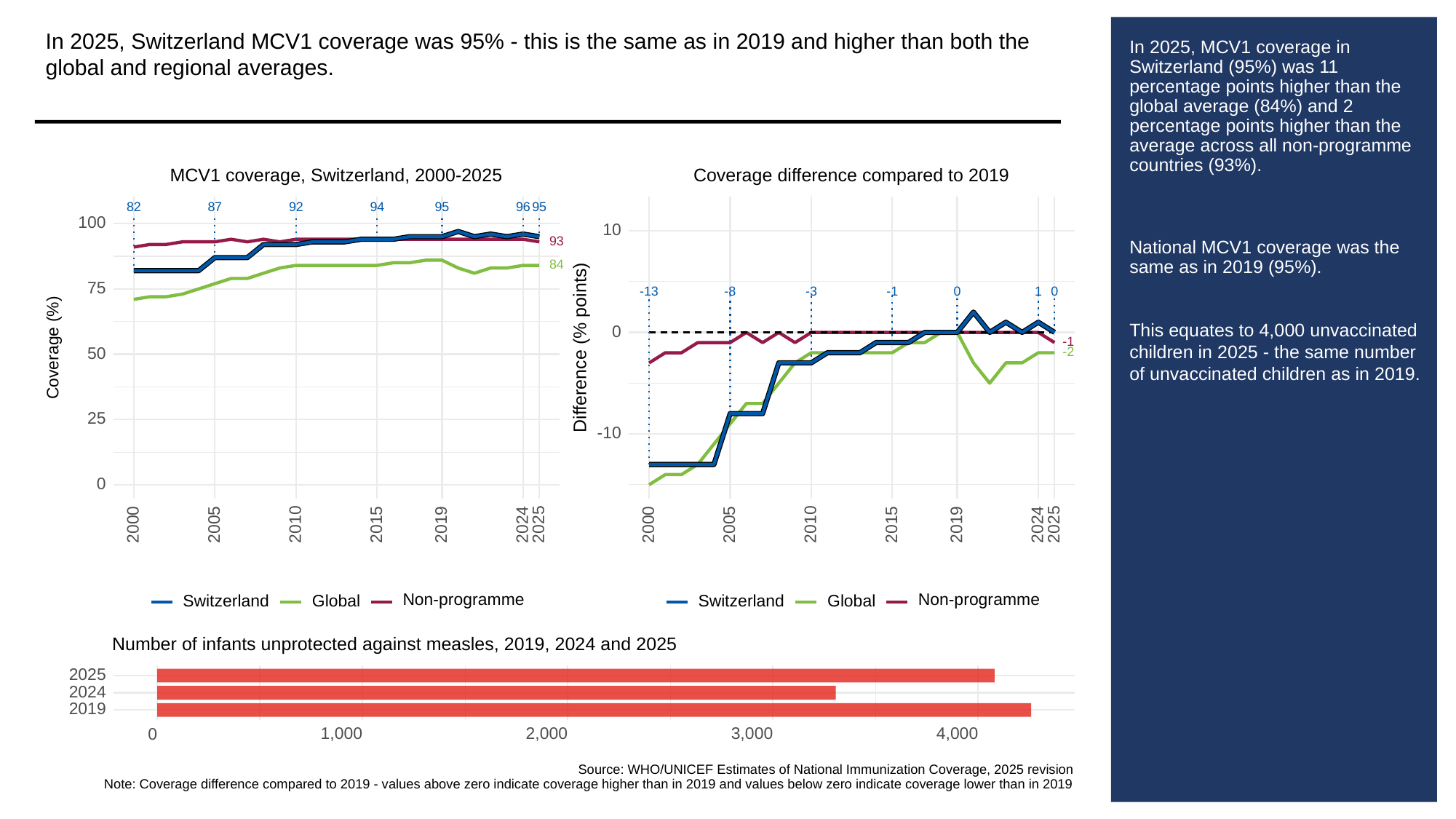

In 2025, Switzerland MCV1 coverage was 95% - this is the same as in 2019 and higher than both the global and regional averages.
# In 2025, MCV1 coverage in Switzerland (95%) was 11 percentage points higher than the global average (84%) and 2 percentage points higher than the average across all non-programme countries (93%).

National MCV1 coverage was the same as in 2019 (95%).

This equates to 4,000 unvaccinated children in 2025 - the same number of unvaccinated children as in 2019.

MCV1 coverage, Switzerland, 2000-2025
Coverage difference compared to 2019

82
87
92
94
95
96
95
100

10

93

84

75
-13
-3
-8
0
0
-1
1

0

-1
Difference (% points)
Coverage (%)
50
-2

25

-10

0

2000
2005
2010
2015
2019
2024
2025
2000
2005
2010
2015
2019
2024
2025
Non-programme
Non-programme
Switzerland
Global
Switzerland
Global

Number of infants unprotected against measles, 2019, 2024 and 2025

2025

2024

2019

1,000
2,000
3,000
4,000
0
Source: WHO/UNICEF Estimates of National Immunization Coverage, 2025 revision
Note: Coverage difference compared to 2019 - values above zero indicate coverage higher than in 2019 and values below zero indicate coverage lower than in 2019